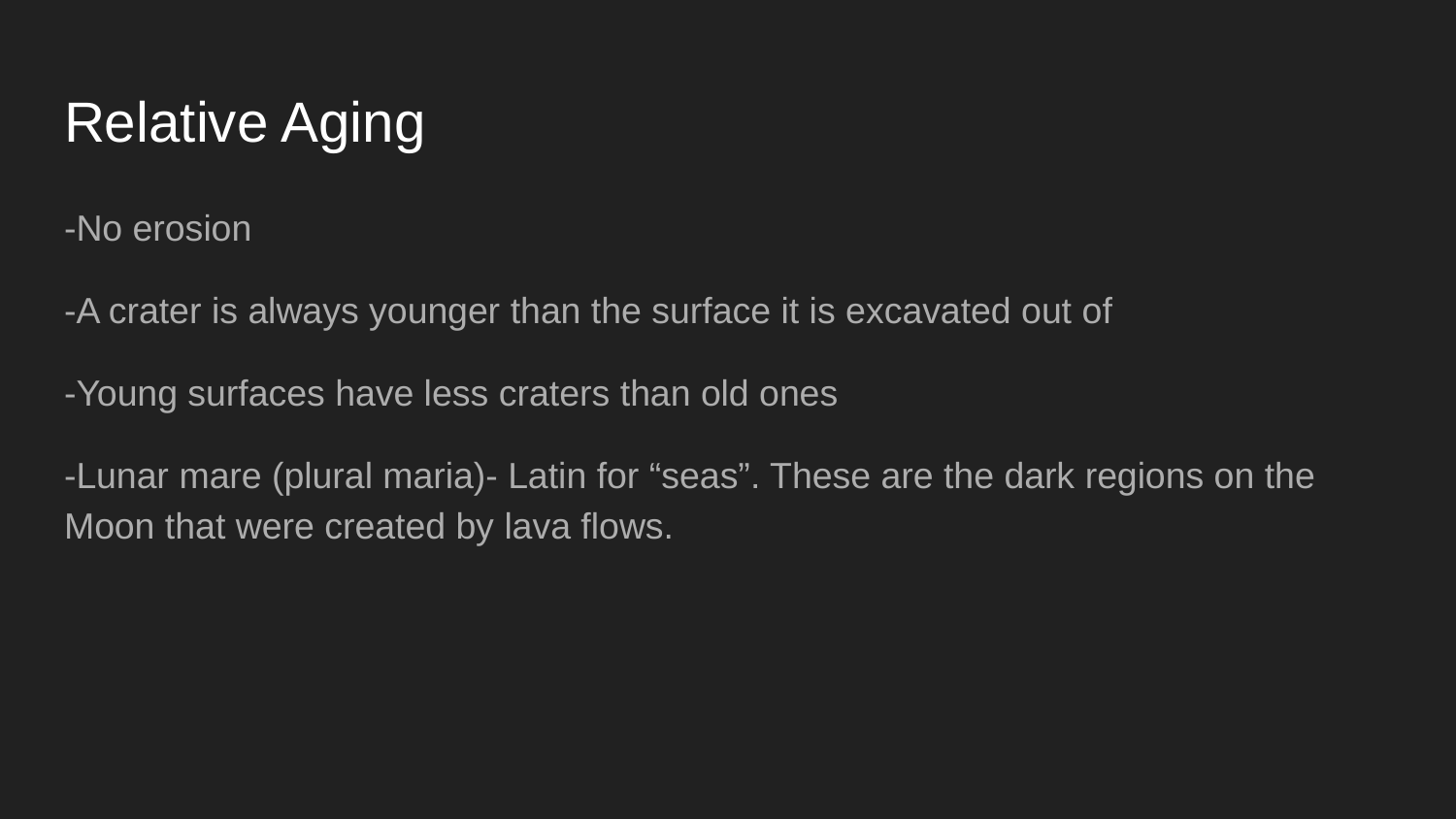

# Relative Aging
-No erosion
-A crater is always younger than the surface it is excavated out of
-Young surfaces have less craters than old ones
-Lunar mare (plural maria)- Latin for “seas”. These are the dark regions on the Moon that were created by lava flows.